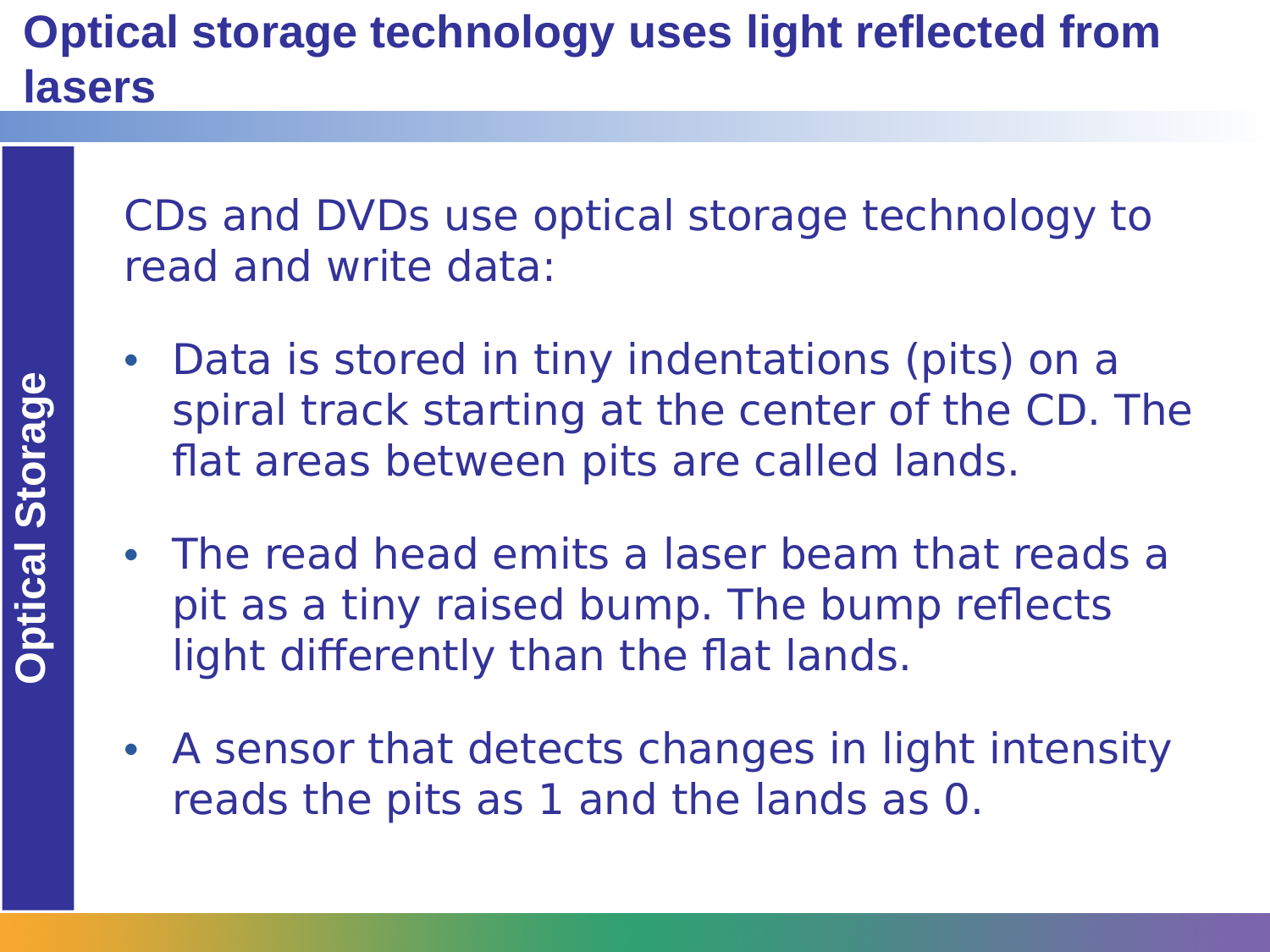

# Optical storage technology uses light reflected from lasers
Optical Storage
CDs and DVDs use optical storage technology to read and write data:
Data is stored in tiny indentations (pits) on a spiral track starting at the center of the CD. The flat areas between pits are called lands.
The read head emits a laser beam that reads a pit as a tiny raised bump. The bump reflects light differently than the flat lands.
A sensor that detects changes in light intensity reads the pits as 1 and the lands as 0.